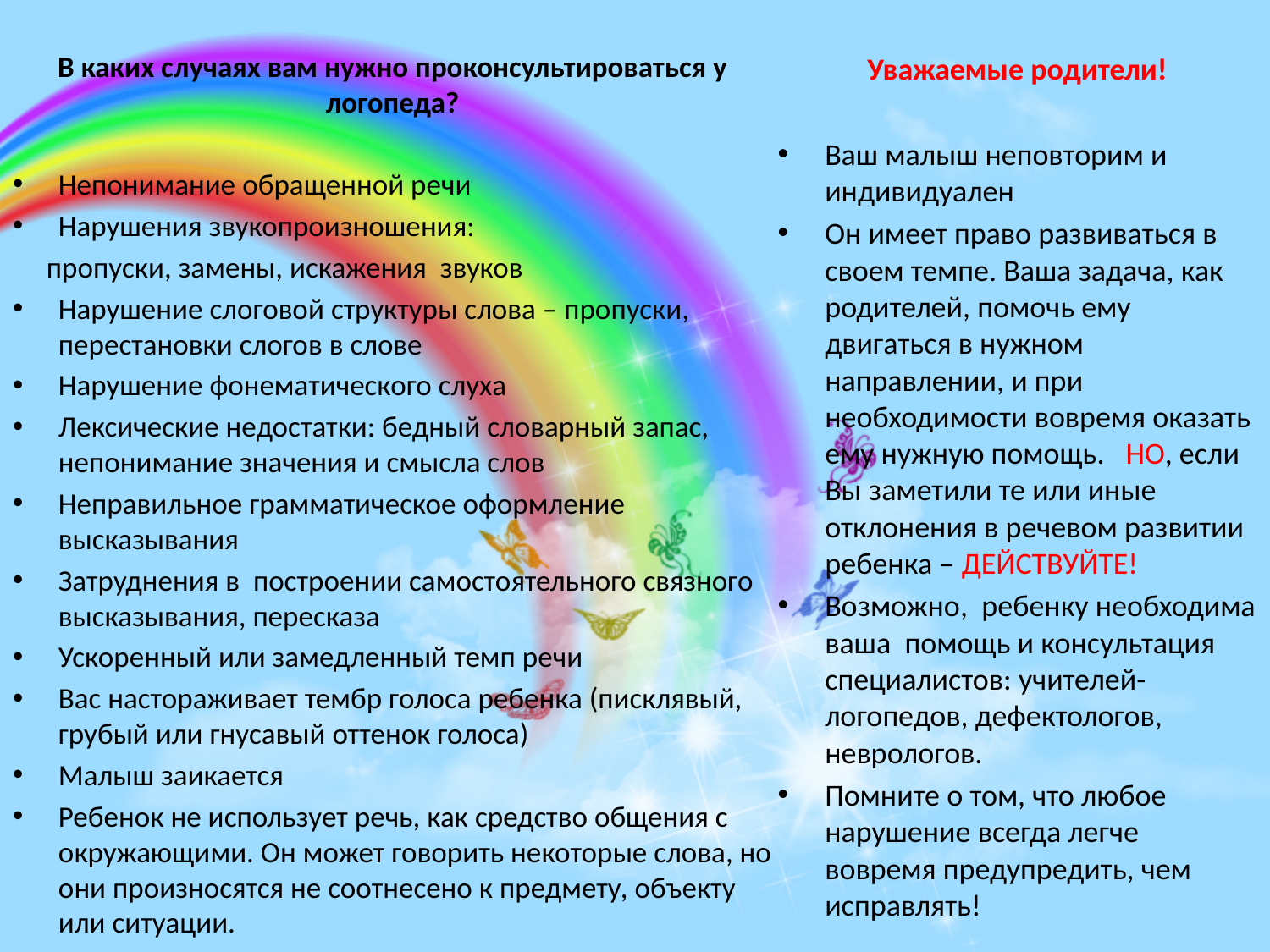

В каких случаях вам нужно проконсультироваться у логопеда?

Непонимание обращенной речи
Нарушения звукопроизношения:
     пропуски, замены, искажения  звуков
Нарушение слоговой структуры слова – пропуски, перестановки слогов в слове
Нарушение фонематического слуха
Лексические недостатки: бедный словарный запас, непонимание значения и смысла слов
Неправильное грамматическое оформление высказывания
Затруднения в  построении самостоятельного связного высказывания, пересказа
Ускоренный или замедленный темп речи
Вас настораживает тембр голоса ребенка (писклявый, грубый или гнусавый оттенок голоса)
Малыш заикается
Ребенок не использует речь, как средство общения с окружающими. Он может говорить некоторые слова, но они произносятся не соотнесено к предмету, объекту или ситуации.

Уважаемые родители!

Ваш малыш неповторим и индивидуален
Он имеет право развиваться в своем темпе. Ваша задача, как родителей, помочь ему двигаться в нужном направлении, и при необходимости вовремя оказать ему нужную помощь.   НО, если Вы заметили те или иные отклонения в речевом развитии ребенка – ДЕЙСТВУЙТЕ!
Возможно,  ребенку необходима ваша  помощь и консультация  специалистов: учителей- логопедов, дефектологов, неврологов.
Помните о том, что любое нарушение всегда легче вовремя предупредить, чем исправлять!